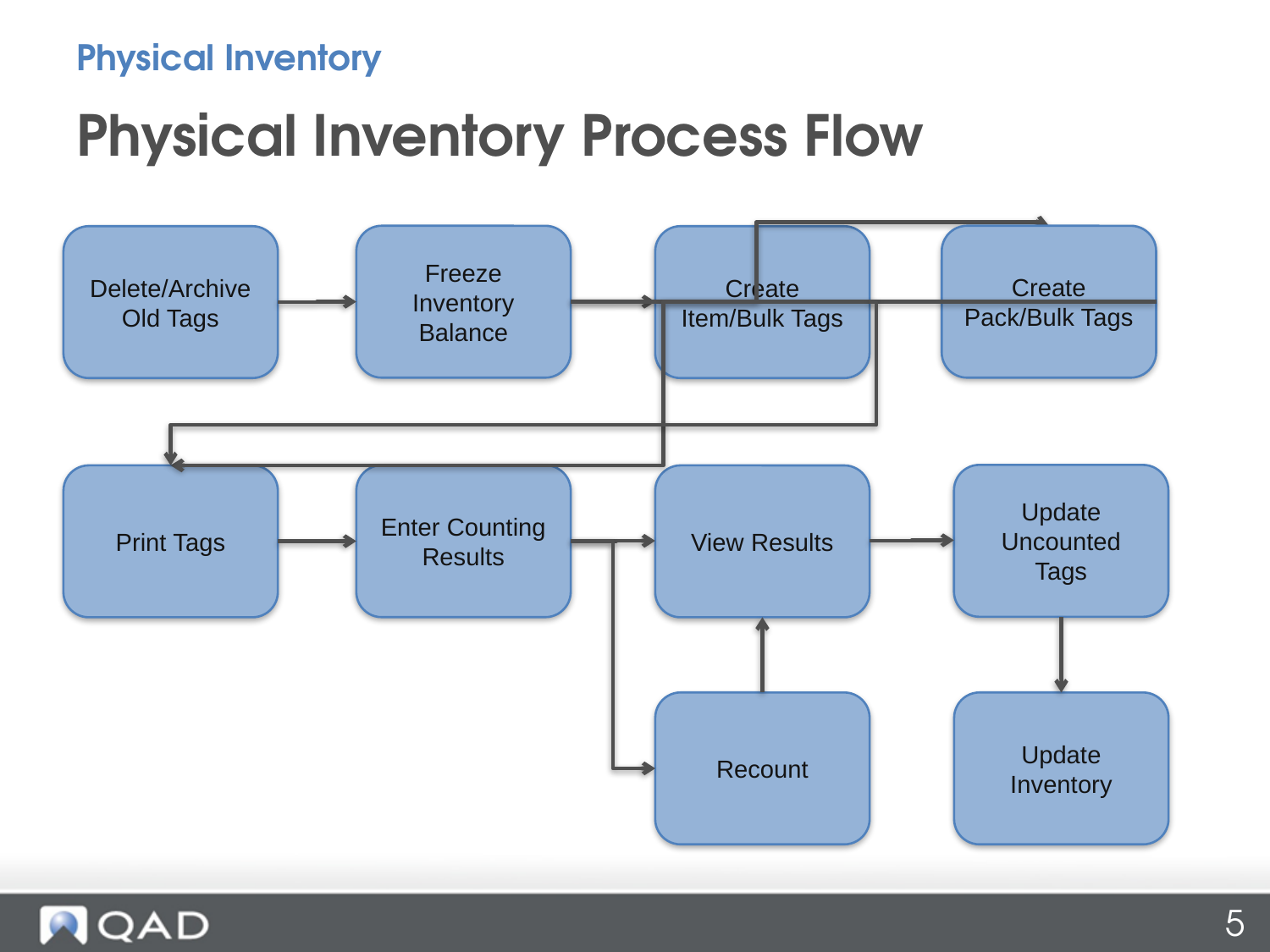

Physical Inventory
# Physical Inventory Process Flow
Create Pack/Bulk Tags
Freeze Inventory Balance
Delete/Archive Old Tags
Create Item/Bulk Tags
Update Uncounted Tags
Enter Counting Results
Print Tags
View Results
Recount
Update Inventory
5